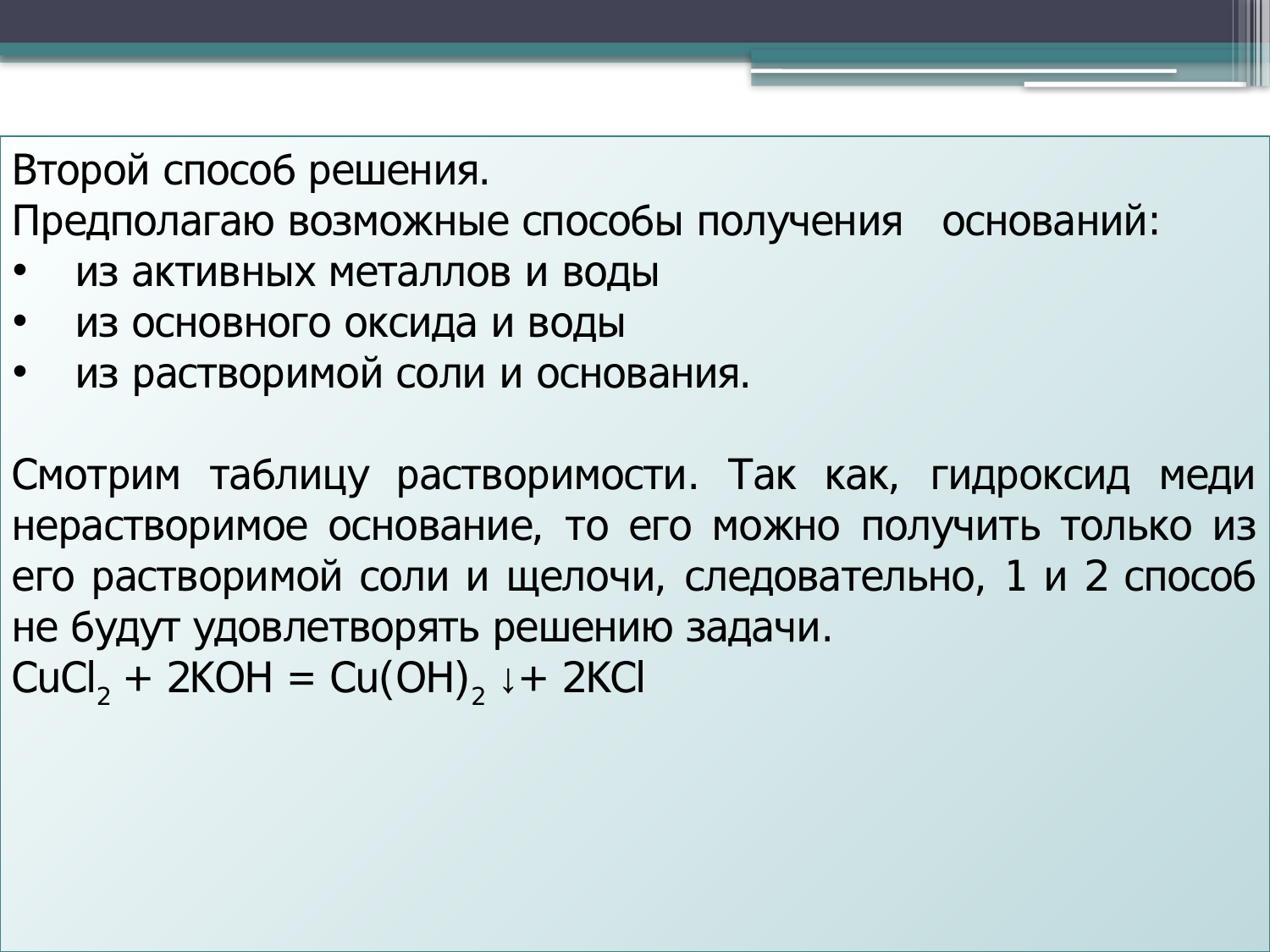

Второй способ решения.
Предполагаю возможные способы получения   оснований:
из активных металлов и воды
из основного оксида и воды
из растворимой соли и основания.

Смотрим таблицу растворимости. Так как, гидроксид меди нерастворимое основание, то его можно получить только из его растворимой соли и щелочи, следовательно, 1 и 2 способ не будут удовлетворять решению задачи.
CuCl2 + 2КОН = Сu(OH)2 ↓+ 2KCl